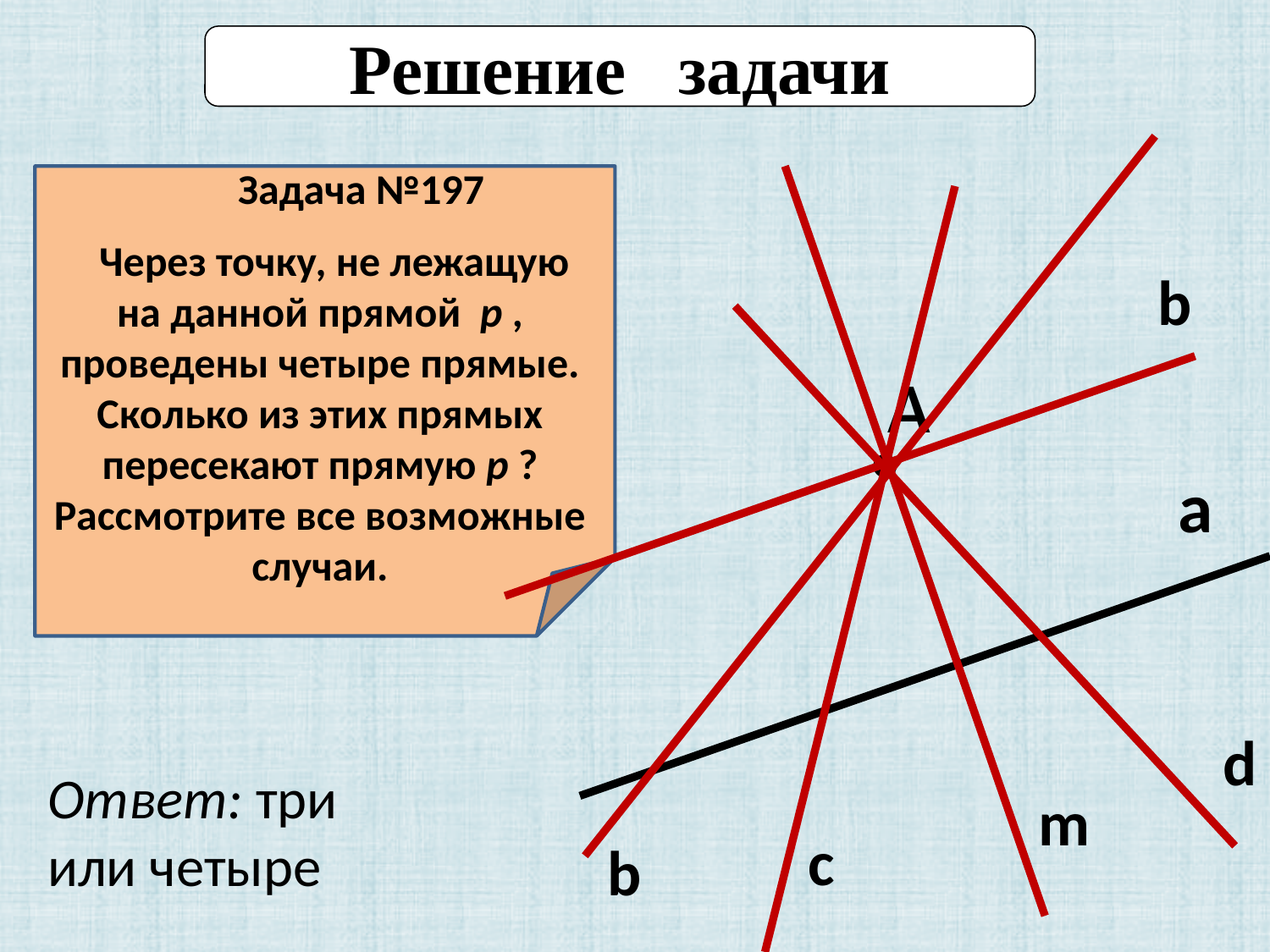

Решение   задачи
                    Задача №197
   Через точку, не лежащую на данной прямой  p , проведены четыре прямые. Сколько из этих прямых пересекают прямую p ? Рассмотрите все возможные случаи.

b
А

а
d
Ответ: три или четыре
m
с
b